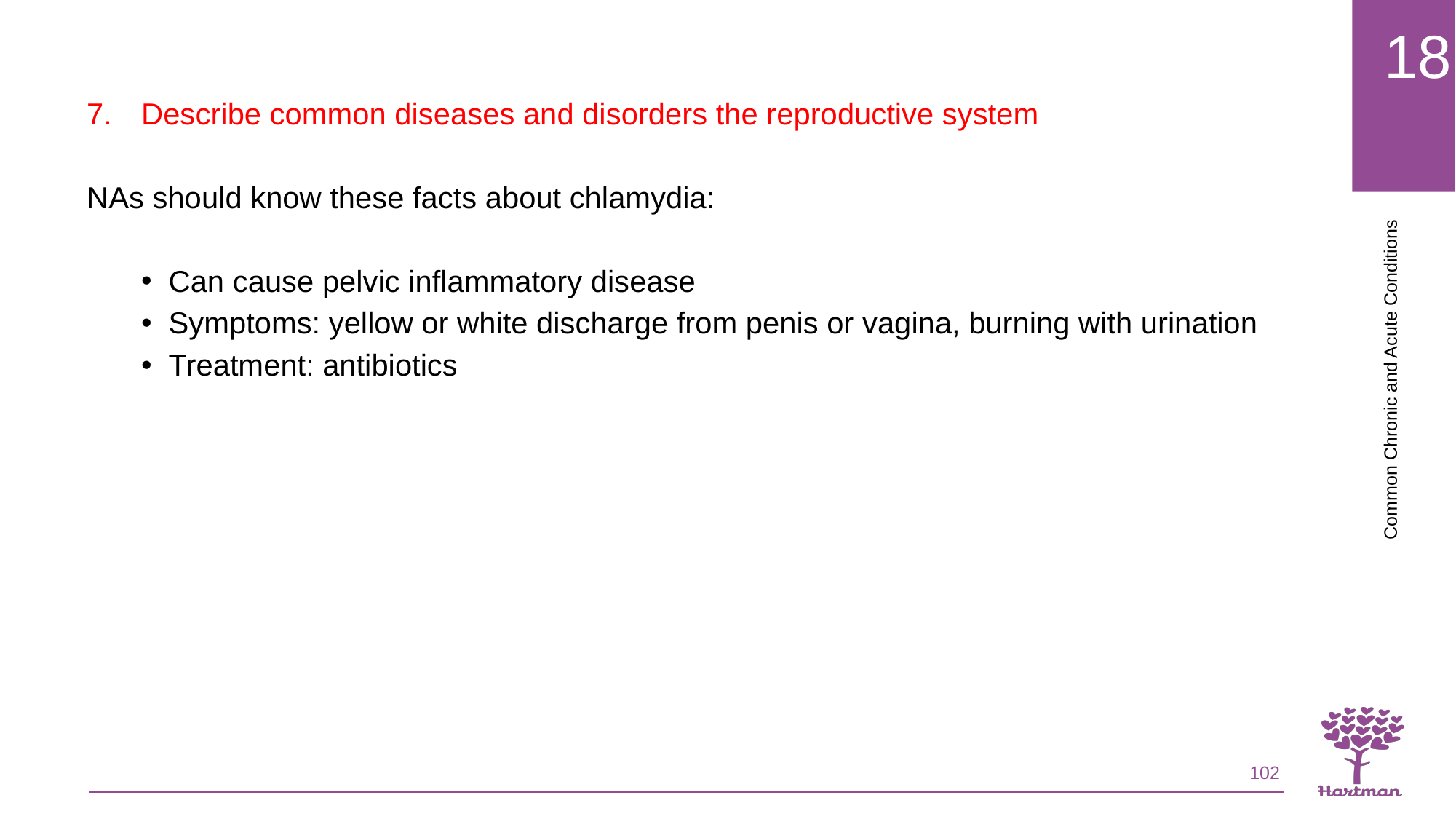

Describe common diseases and disorders the reproductive system

NAs should know these facts about chlamydia:

Can cause pelvic inflammatory disease
Symptoms: yellow or white discharge from penis or vagina, burning with urination
Treatment: antibiotics

102